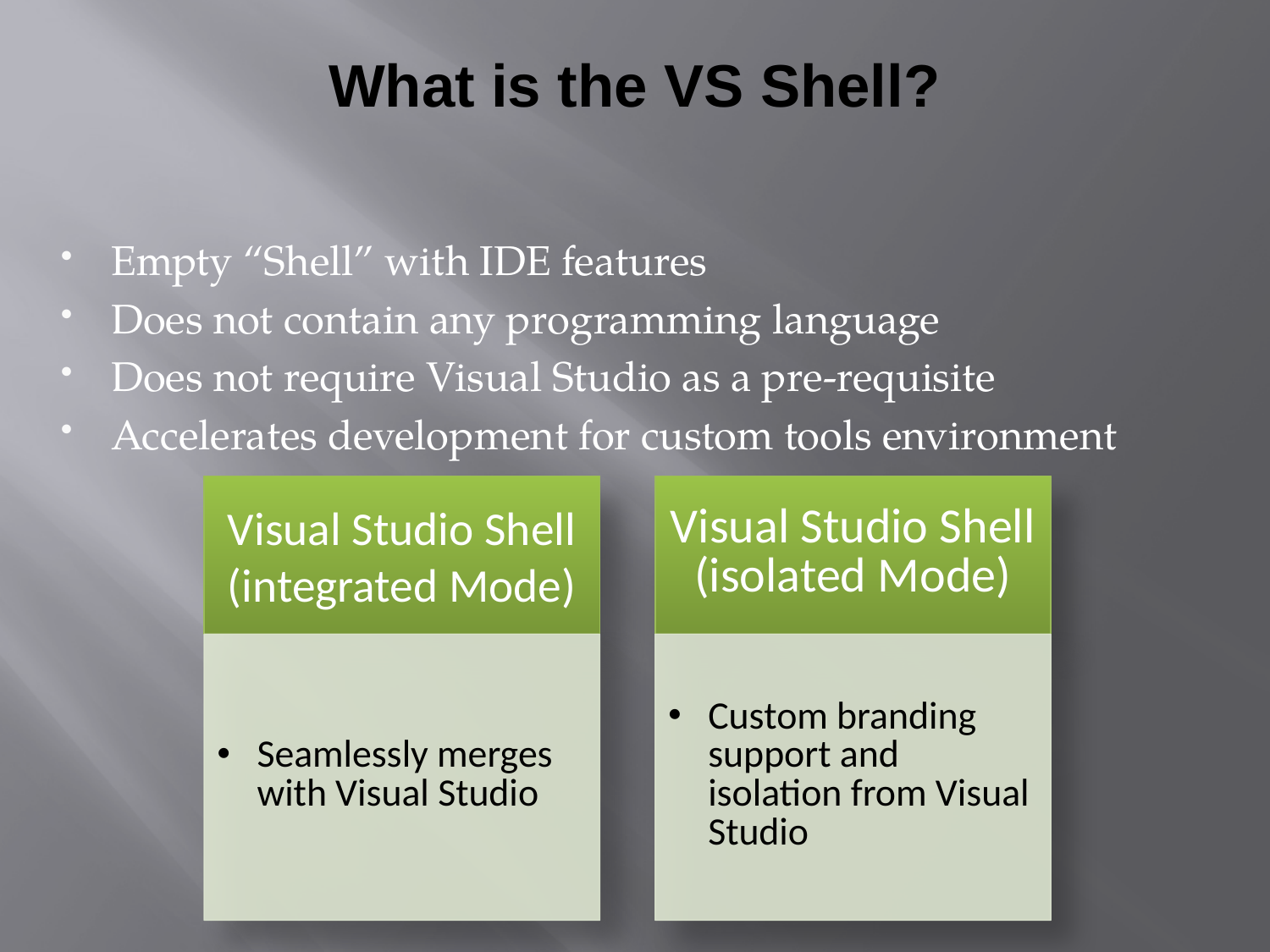

# What is the VS Shell?
Empty “Shell” with IDE features
Does not contain any programming language
Does not require Visual Studio as a pre-requisite
Accelerates development for custom tools environment

Visual Studio Shell (integrated Mode)
Seamlessly merges with Visual Studio
Visual Studio Shell (isolated Mode)
Custom branding support and isolation from Visual Studio